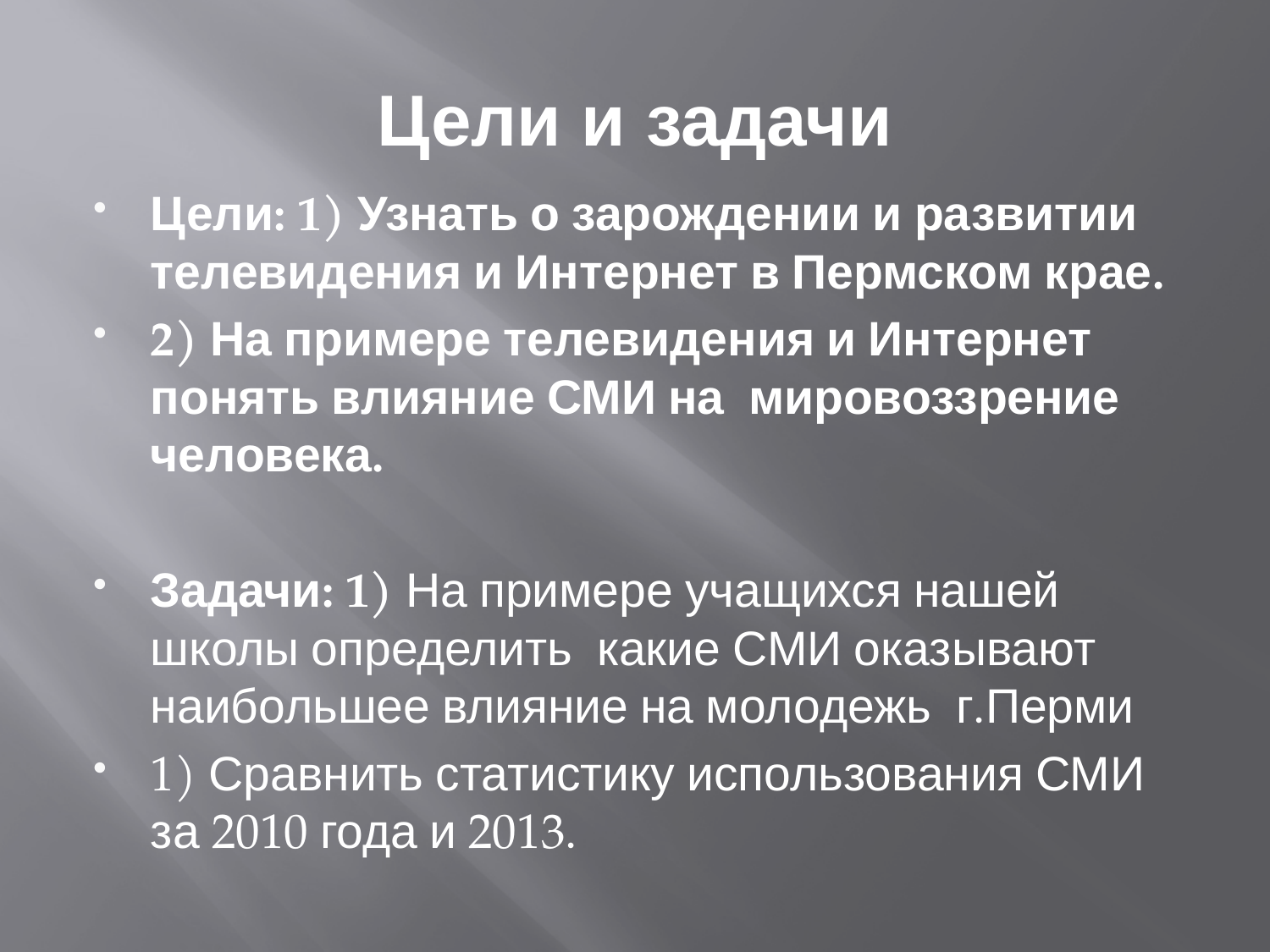

# Цели и задачи
Цели: 1) Узнать о зарождении и развитии телевидения и Интернет в Пермском крае.
2) На примере телевидения и Интернет понять влияние СМИ на  мировоззрение человека.

Задачи: 1) На примере учащихся нашей школы определить  какие СМИ оказывают наибольшее влияние на молодежь  г.Перми
1) Сравнить статистику использования СМИ за 2010 года и 2013.